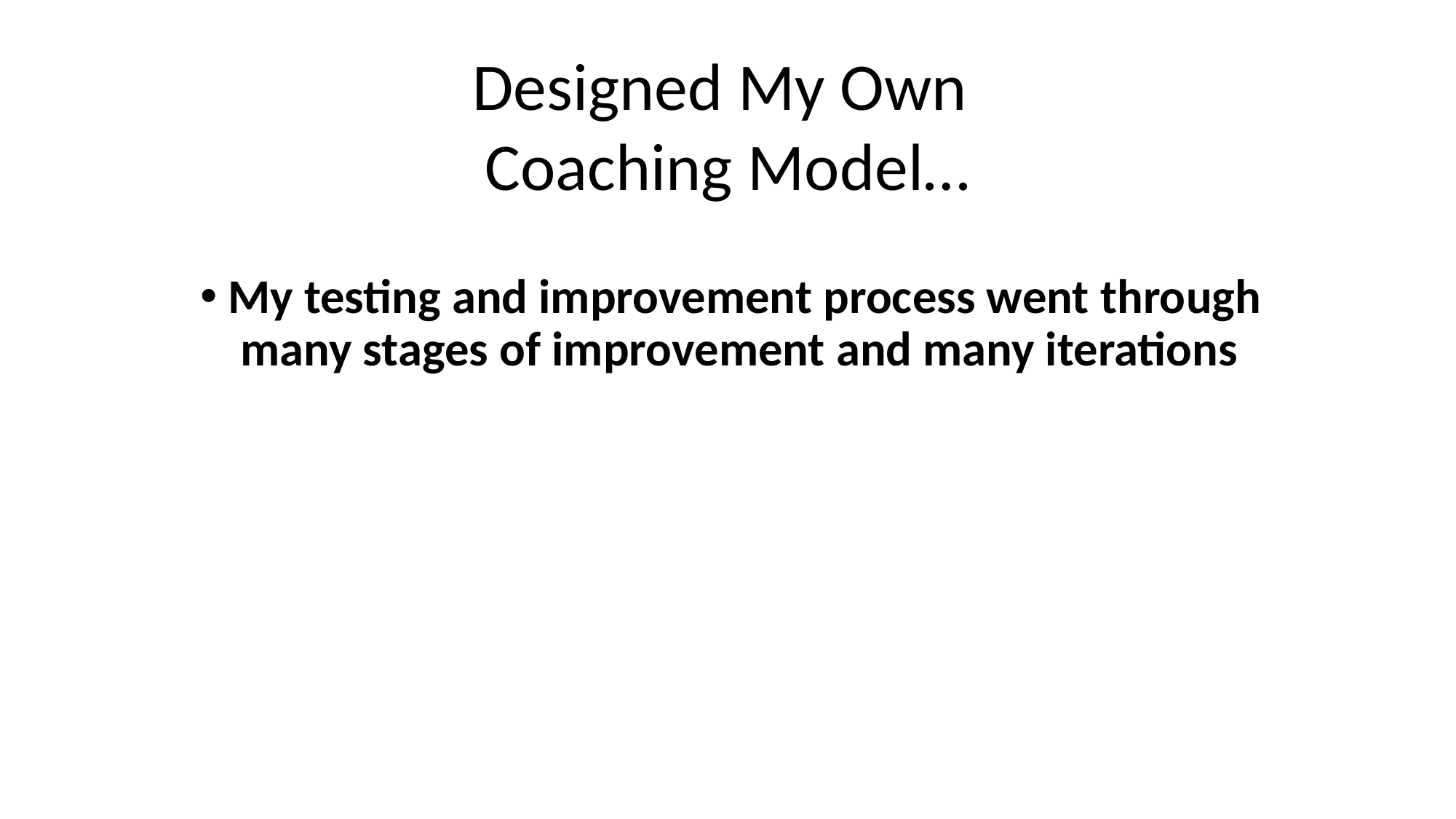

# Designed My Own Coaching Model…
My testing and improvement process went through many stages of improvement and many iterations